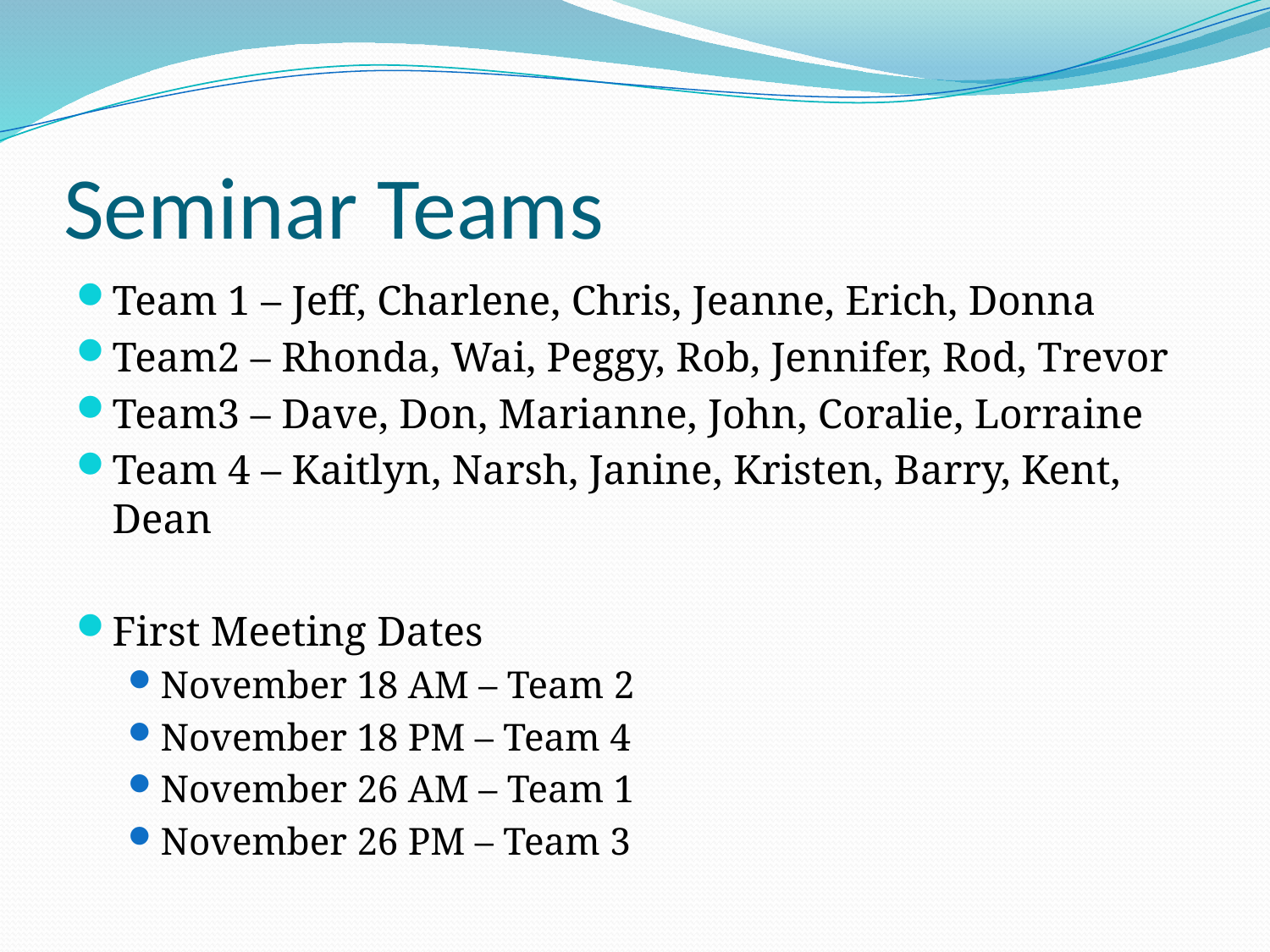

# Seminar Teams
Team 1 – Jeff, Charlene, Chris, Jeanne, Erich, Donna
Team2 – Rhonda, Wai, Peggy, Rob, Jennifer, Rod, Trevor
Team3 – Dave, Don, Marianne, John, Coralie, Lorraine
Team 4 – Kaitlyn, Narsh, Janine, Kristen, Barry, Kent, Dean

First Meeting Dates
November 18 AM – Team 2
November 18 PM – Team 4
November 26 AM – Team 1
November 26 PM – Team 3